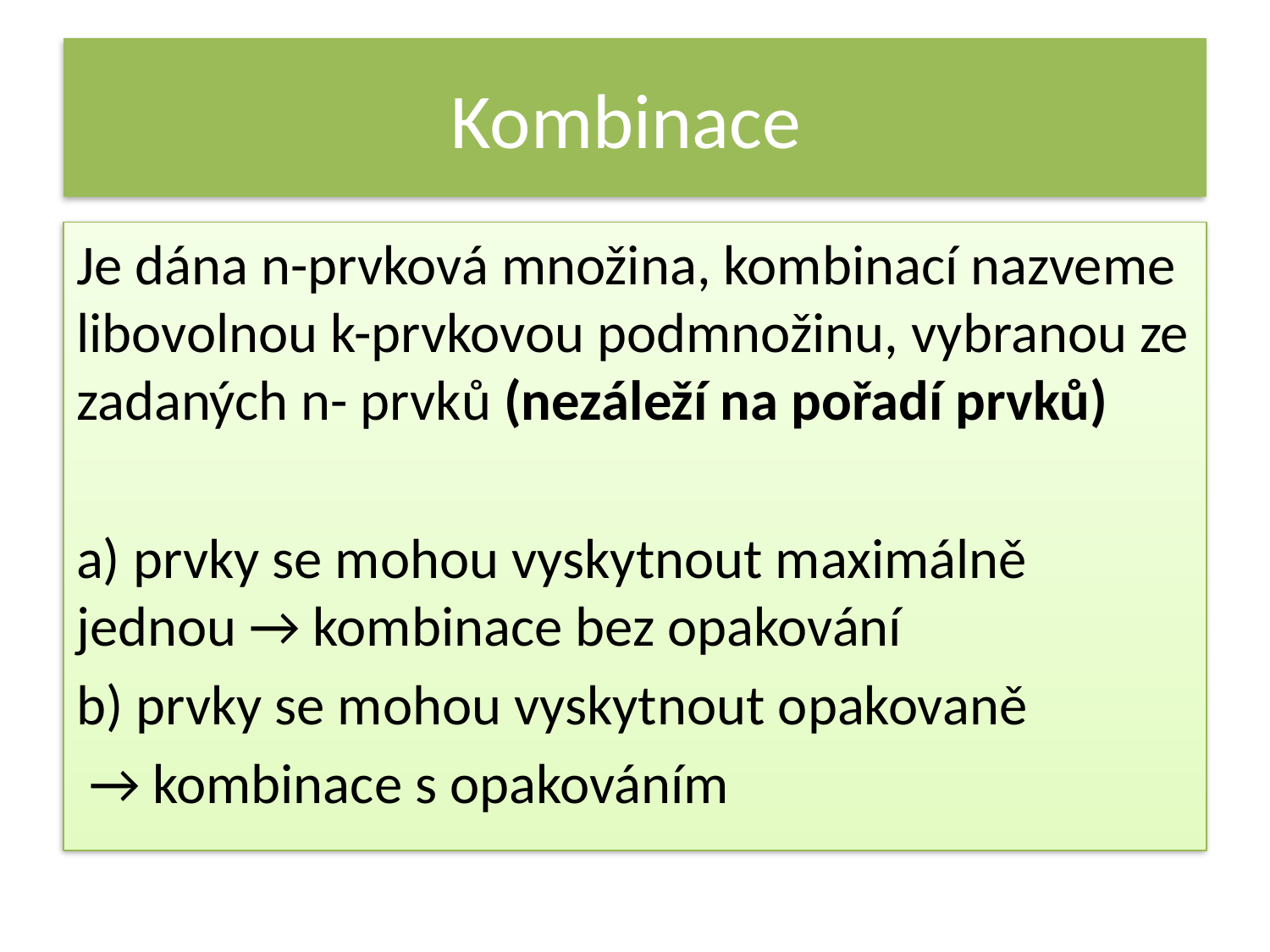

# Kombinace
Je dána n-prvková množina, kombinací nazveme libovolnou k-prvkovou podmnožinu, vybranou ze zadaných n- prvků (nezáleží na pořadí prvků)

a) prvky se mohou vyskytnout maximálně jednou → kombinace bez opakování
b) prvky se mohou vyskytnout opakovaně
 → kombinace s opakováním